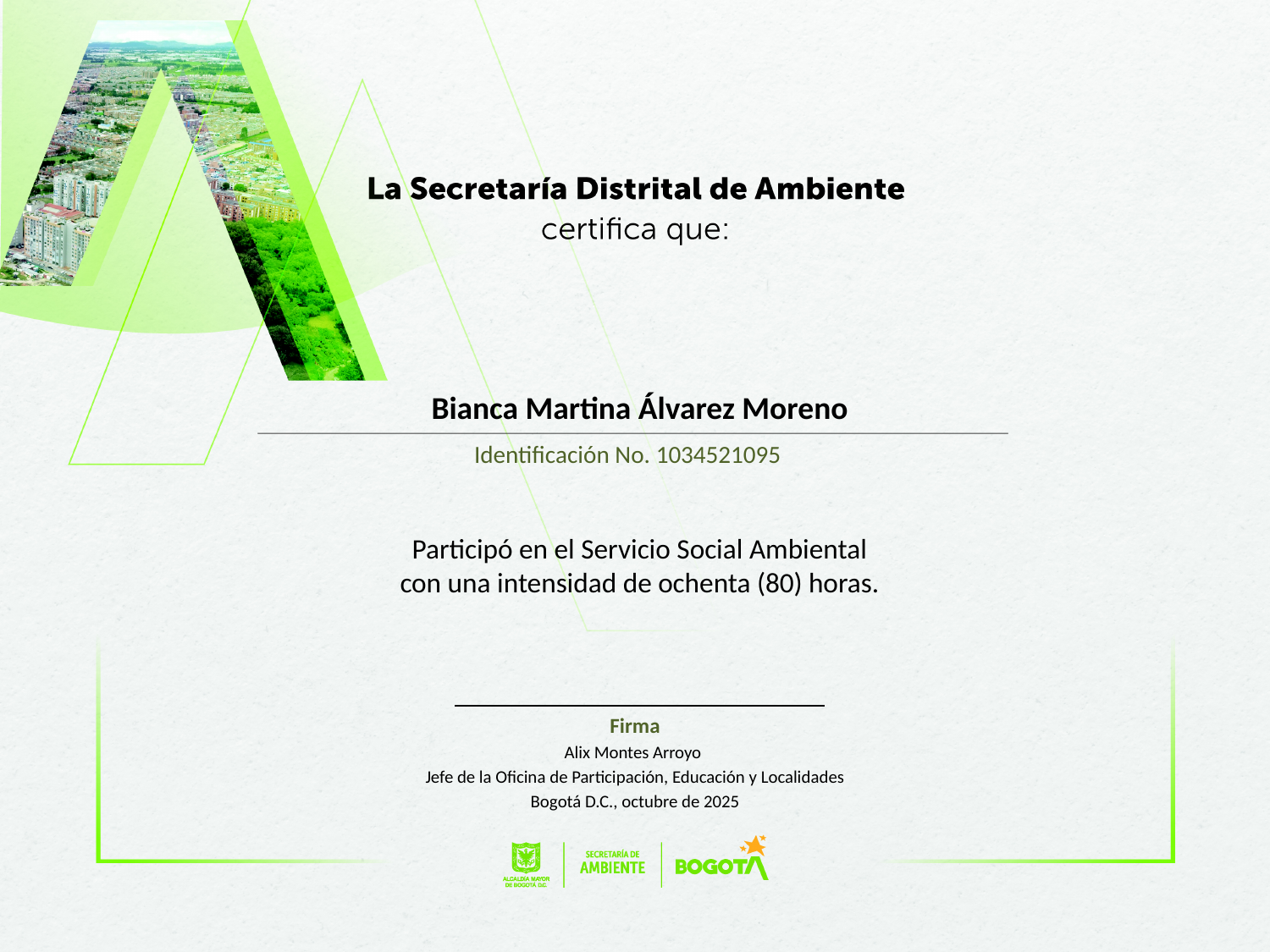

Bianca Martina Álvarez Moreno
Identificación No. 1034521095

Participó en el Servicio Social Ambiental
con una intensidad de ochenta (80) horas.
Firma
Alix Montes Arroyo
Jefe de la Oficina de Participación, Educación y Localidades
Bogotá D.C., octubre de 2025